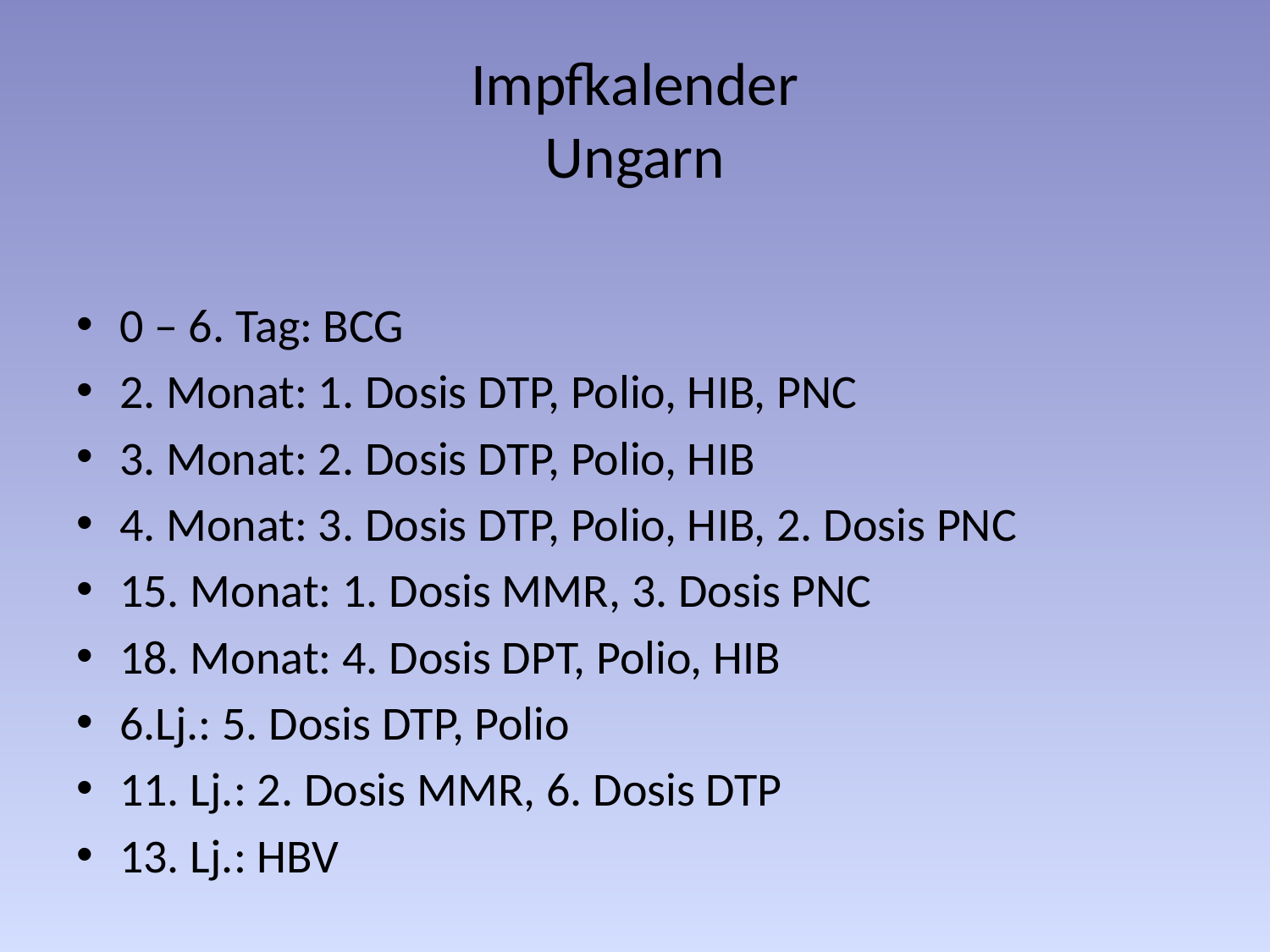

# Impfkalender Ungarn

0 – 6. Tag: BCG
2. Monat: 1. Dosis DTP, Polio, HIB, PNC
3. Monat: 2. Dosis DTP, Polio, HIB
4. Monat: 3. Dosis DTP, Polio, HIB, 2. Dosis PNC
15. Monat: 1. Dosis MMR, 3. Dosis PNC
18. Monat: 4. Dosis DPT, Polio, HIB
6.Lj.: 5. Dosis DTP, Polio
11. Lj.: 2. Dosis MMR, 6. Dosis DTP
13. Lj.: HBV